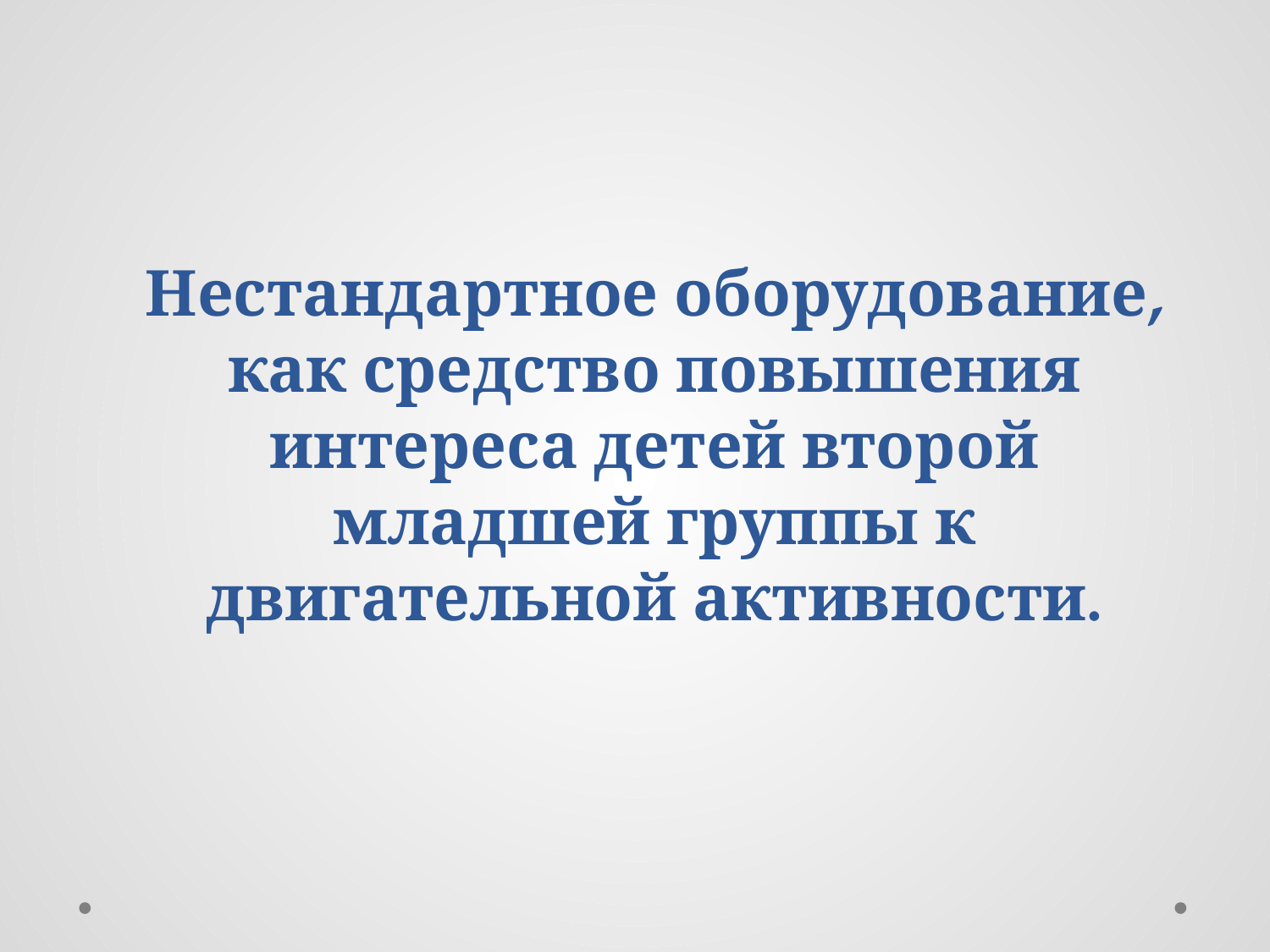

# Нестандартное оборудование, как средство повышения интереса детей второй младшей группы к двигательной активности.